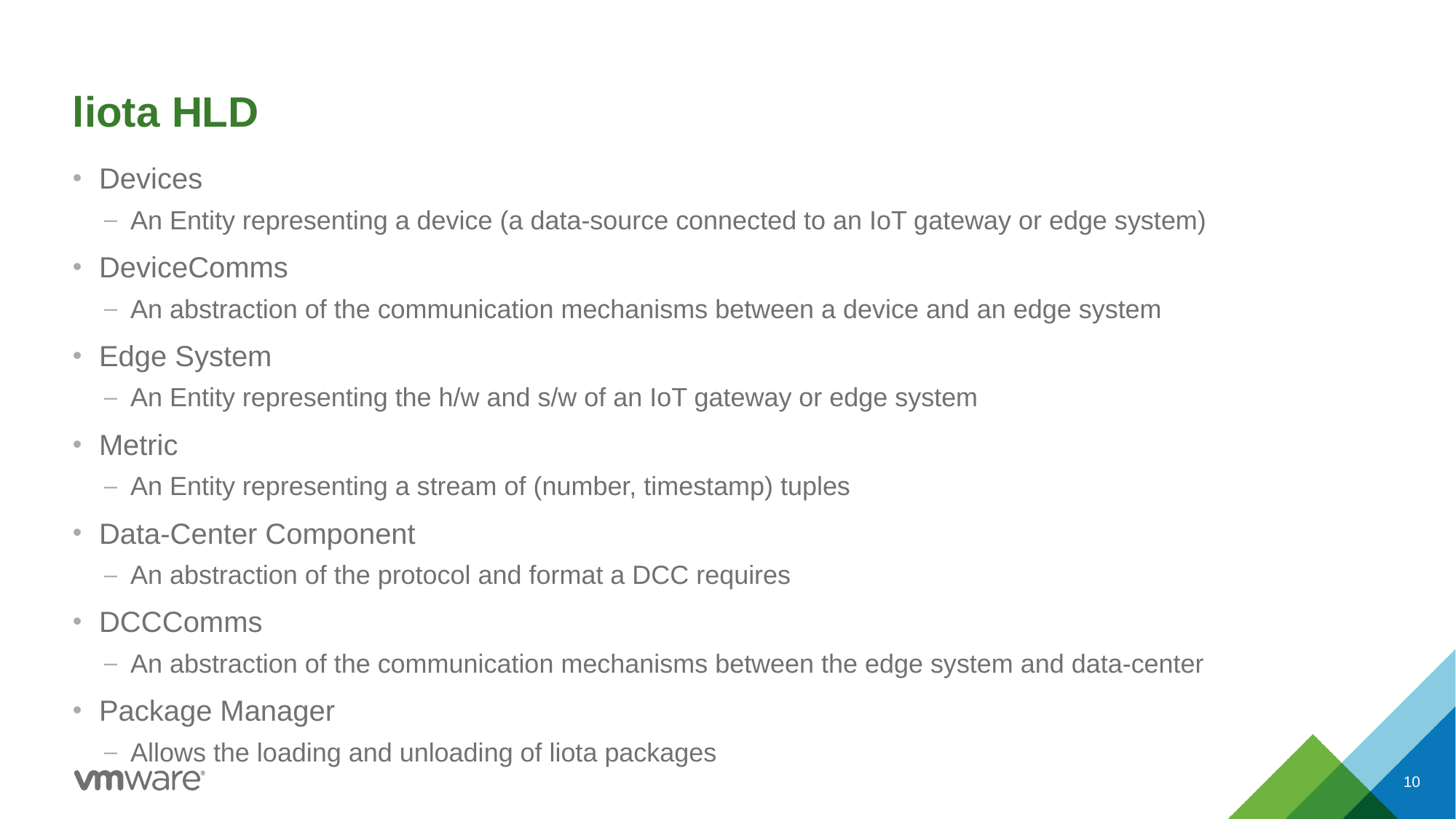

# liota HLD
Devices
An Entity representing a device (a data-source connected to an IoT gateway or edge system)
DeviceComms
An abstraction of the communication mechanisms between a device and an edge system
Edge System
An Entity representing the h/w and s/w of an IoT gateway or edge system
Metric
An Entity representing a stream of (number, timestamp) tuples
Data-Center Component
An abstraction of the protocol and format a DCC requires
DCCComms
An abstraction of the communication mechanisms between the edge system and data-center
Package Manager
Allows the loading and unloading of liota packages
10